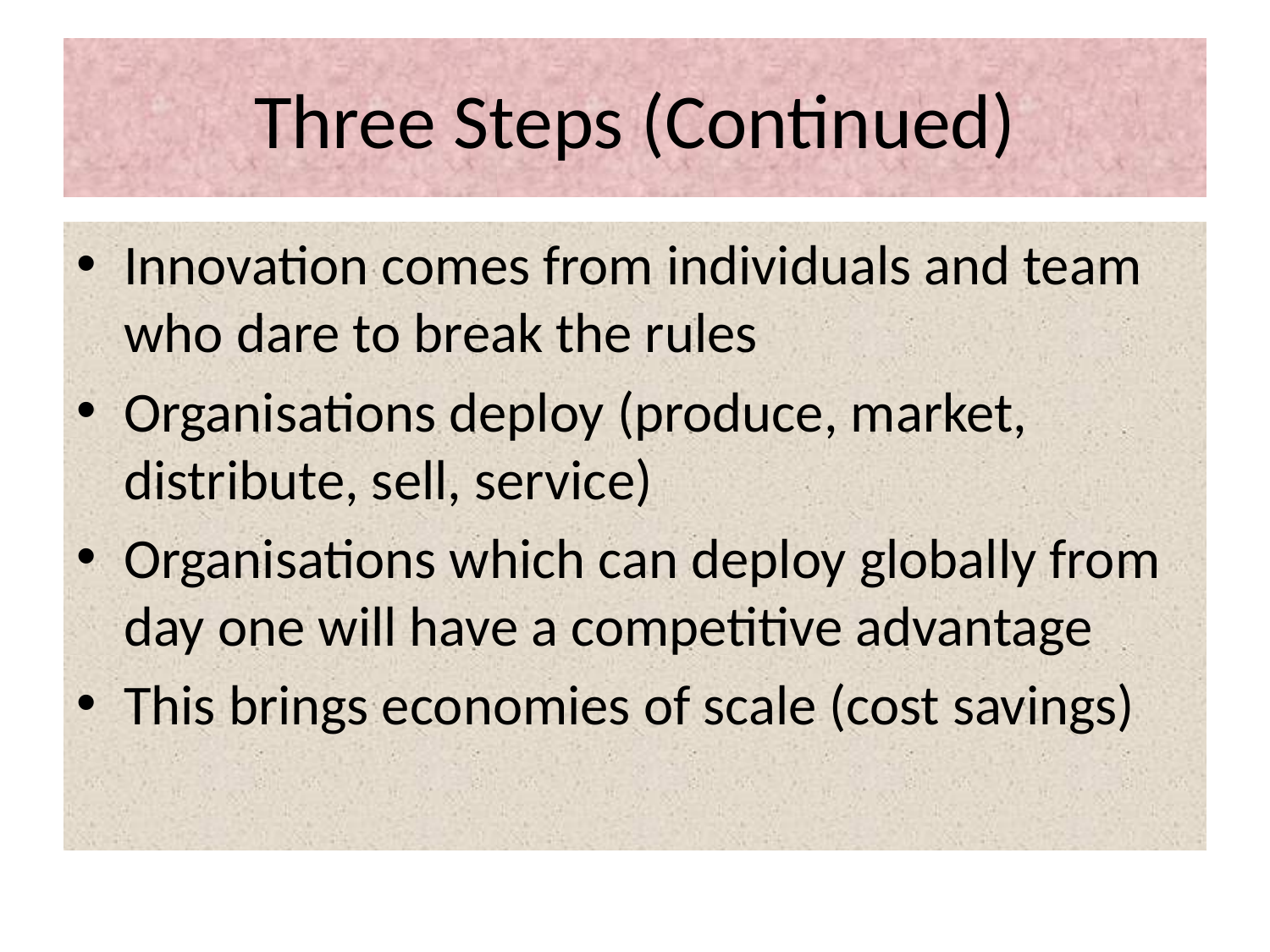

# Three Steps (Continued)
Innovation comes from individuals and team who dare to break the rules
Organisations deploy (produce, market, distribute, sell, service)
Organisations which can deploy globally from day one will have a competitive advantage
This brings economies of scale (cost savings)